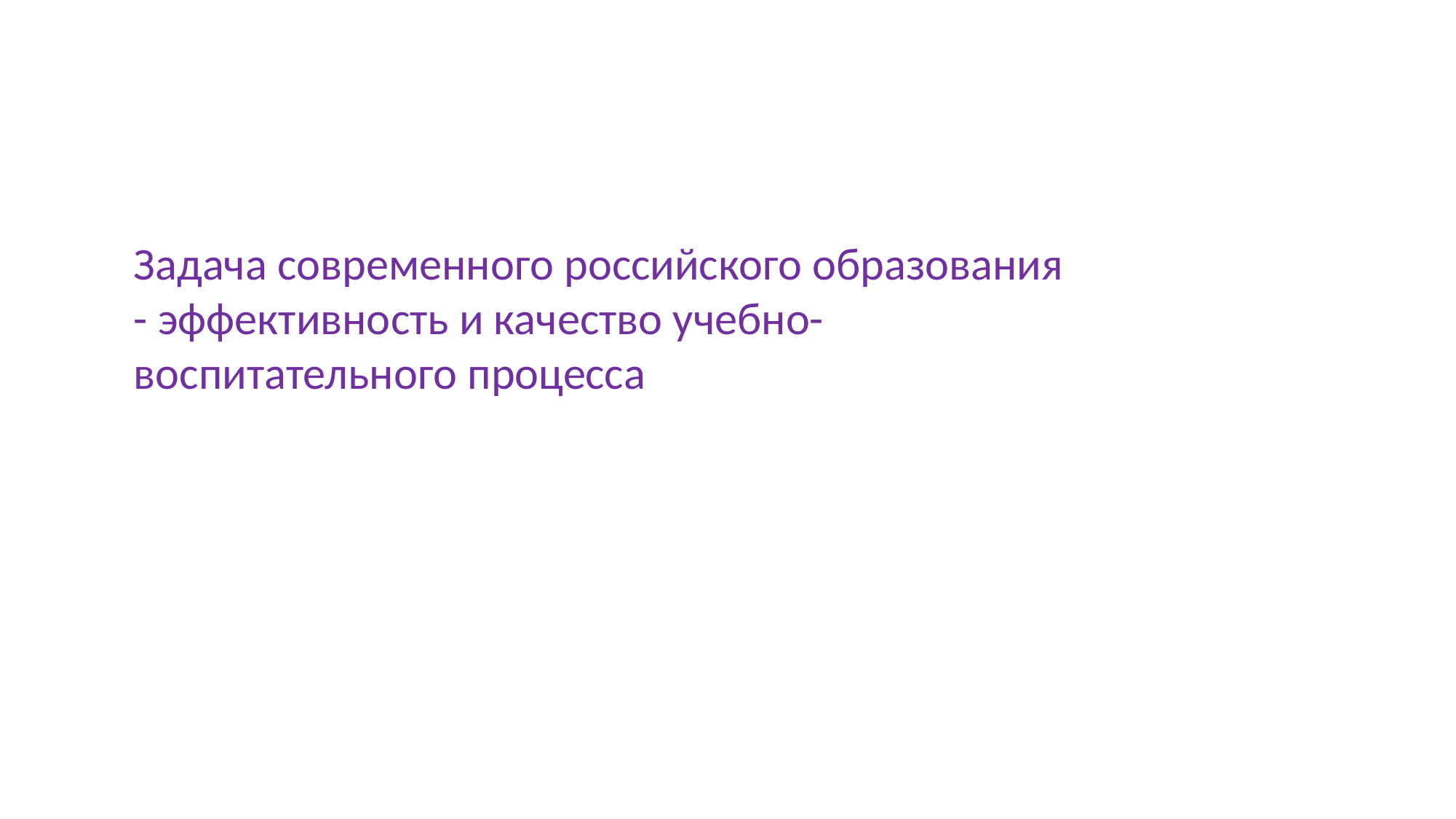

Задача современного российского образования - эффективность и качество учебно-воспитательного процесса